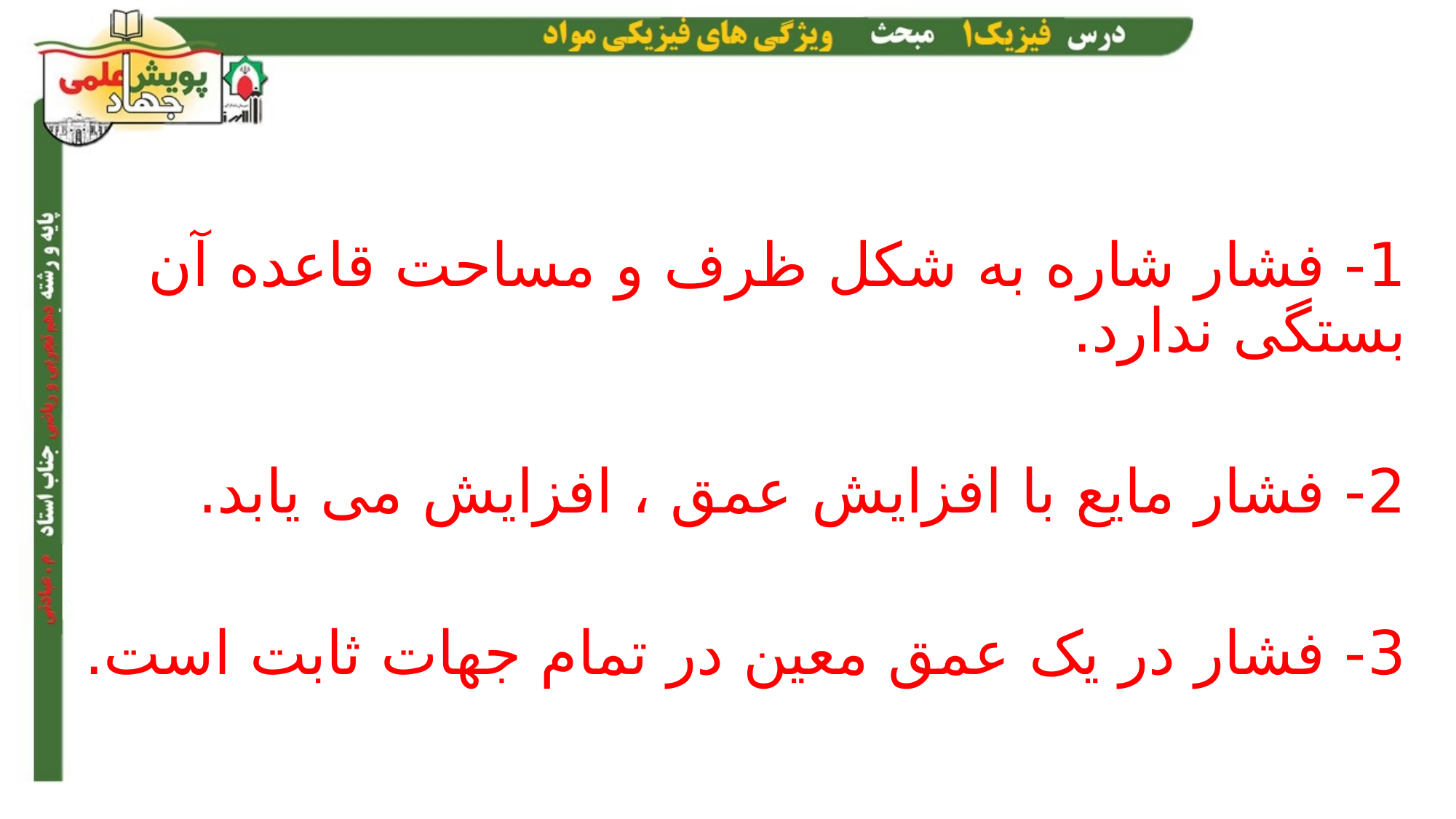

1- فشار شاره به شکل ظرف و مساحت قاعده آن بستگی ندارد.

2- فشار مایع با افزایش عمق ، افزایش می یابد.

3- فشار در یک عمق معین در تمام جهات ثابت است.